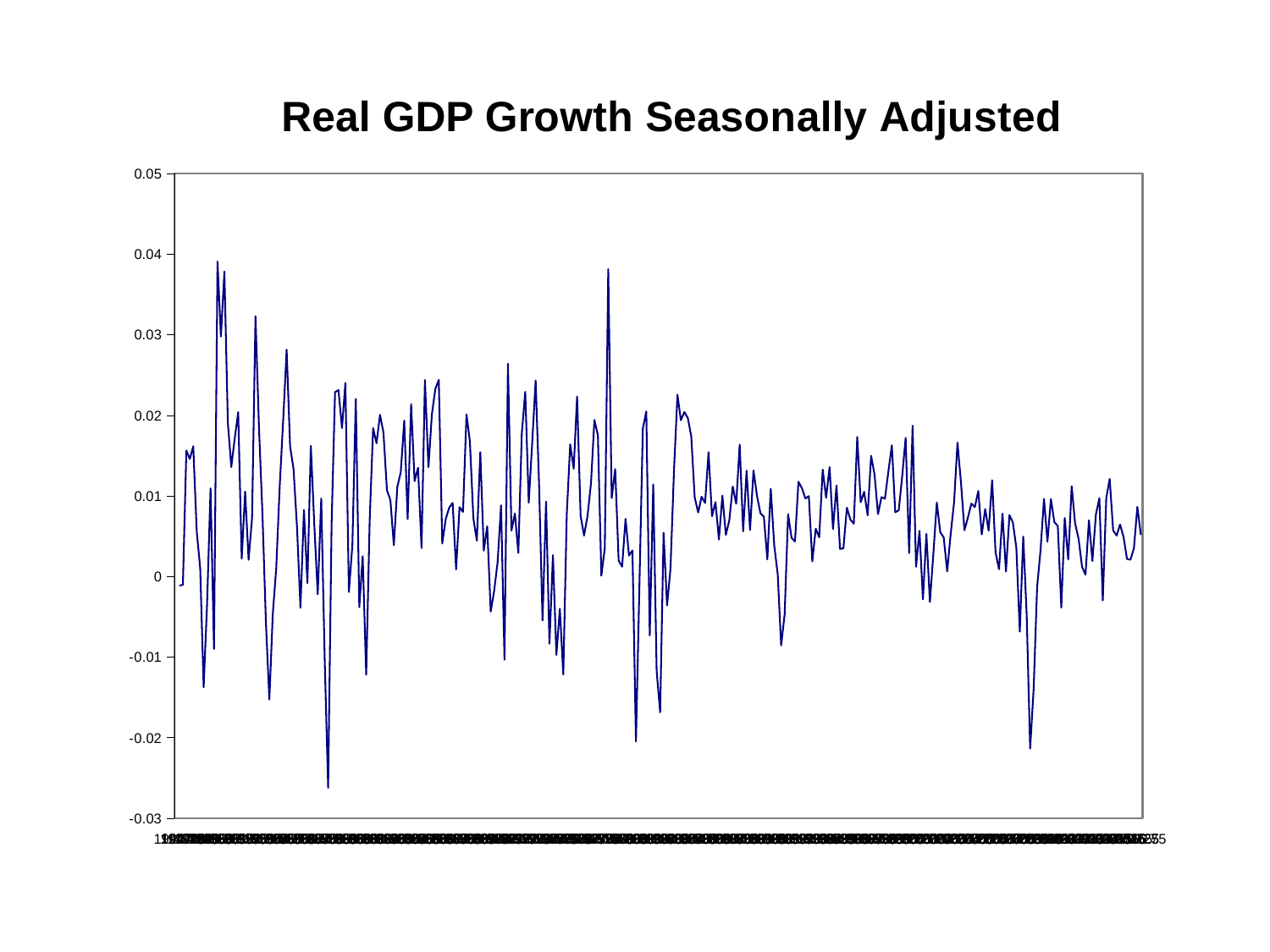

### Chart: Real GDP Growth Seasonally Adjusted

| Category |  |
|---|---|
| 1947 | None |
| 1947.25 | -0.001137891919613665 |
| 1947.5 | -0.0010355719871251168 |
| 1947.75 | 0.01562612108754724 |
| 1948 | 0.01458179854560715 |
| 1948.25 | 0.01615431250627175 |
| 1948.5 | 0.0055732431994917064 |
| 1948.75 | 0.0010323215860861268 |
| 1949 | -0.013753061337916428 |
| 1949.25 | -0.0033430662575071324 |
| 1949.5 | 0.010935589642418364 |
| 1949.75 | -0.008988266595397754 |
| 1950 | 0.03908256669479204 |
| 1950.25 | 0.0297739492431921 |
| 1950.5 | 0.037830002017790854 |
| 1950.75 | 0.019095566686404553 |
| 1951 | 0.013587224907952944 |
| 1951.25 | 0.017208426369077934 |
| 1951.5 | 0.020392068786097894 |
| 1951.75 | 0.0022125288200891546 |
| 1952 | 0.010536019149602893 |
| 1952.25 | 0.0020610065003685563 |
| 1952.5 | 0.0072211367000356574 |
| 1952.75 | 0.032300445015542856 |
| 1953 | 0.01843261724951173 |
| 1953.25 | 0.007780333040565246 |
| 1953.5 | -0.005645363380751611 |
| 1953.75 | -0.015277613655769962 |
| 1954 | -0.0046568614881845605 |
| 1954.25 | 0.0010674680279061377 |
| 1954.5 | 0.011276911708841375 |
| 1954.75 | 0.019309130107679984 |
| 1955 | 0.02815171455568155 |
| 1955.25 | 0.01615173804036818 |
| 1955.5 | 0.013329645975946214 |
| 1955.75 | 0.0060235713879013275 |
| 1956 | -0.0038913358896888184 |
| 1956.25 | 0.008233162327618615 |
| 1956.5 | -0.0008238560508964099 |
| 1956.75 | 0.01620850156913889 |
| 1957 | 0.006431568377068153 |
| 1957.25 | -0.0022094806189860705 |
| 1957.5 | 0.00967845293649816 |
| 1957.75 | -0.010310630810255184 |
| 1958 | -0.02623346322838671 |
| 1958.25 | 0.006542549759438465 |
| 1958.5 | 0.022882834662294904 |
| 1958.75 | 0.023124018340102026 |
| 1959 | 0.01841073209003863 |
| 1959.25 | 0.024031958453196722 |
| 1959.5 | -0.0019369353243039455 |
| 1959.75 | 0.003935592630247342 |
| 1960 | 0.022045791924576008 |
| 1960.25 | -0.0038174719549761704 |
| 1960.5 | 0.002503853388235555 |
| 1960.75 | -0.01219291281216428 |
| 1961 | 0.006792186019170643 |
| 1961.25 | 0.018396609651565754 |
| 1961.5 | 0.016540196613060942 |
| 1961.75 | 0.020061378772933125 |
| 1962 | 0.01787030698613634 |
| 1962.25 | 0.0107013466283572 |
| 1962.5 | 0.009472590196176967 |
| 1962.75 | 0.0038693839682668596 |
| 1963 | 0.011085201014980228 |
| 1963.25 | 0.01293641912386434 |
| 1963.5 | 0.019348325128133226 |
| 1963.75 | 0.00711846121263271 |
| 1964 | 0.021383095225578685 |
| 1964.25 | 0.011828371386430447 |
| 1964.5 | 0.013496924249190911 |
| 1964.75 | 0.003524536250507637 |
| 1965 | 0.02438157280510289 |
| 1965.25 | 0.013564484444634317 |
| 1965.5 | 0.020120185575285277 |
| 1965.75 | 0.02329014335706958 |
| 1966 | 0.024403499481479685 |
| 1966.25 | 0.004085031212140322 |
| 1966.5 | 0.007108894763291573 |
| 1966.75 | 0.008529835660892715 |
| 1967 | 0.009128453144642279 |
| 1967.25 | 0.0008782472599264679 |
| 1967.5 | 0.00860289613646259 |
| 1967.75 | 0.008007068887975421 |
| 1968 | 0.020109092102341464 |
| 1968.25 | 0.01673882518441694 |
| 1968.5 | 0.007178969702001936 |
| 1968.75 | 0.004447296110935639 |
| 1969 | 0.015422261551895744 |
| 1969.25 | 0.0032133498596689236 |
| 1969.5 | 0.006226986698772308 |
| 1969.75 | -0.004359057221851259 |
| 1970 | -0.0017829478541457888 |
| 1970.25 | 0.0017617409703891695 |
| 1970.5 | 0.008825511752906579 |
| 1970.75 | -0.010332351177636312 |
| 1971 | 0.026409432067769245 |
| 1971.25 | 0.005692967253702719 |
| 1971.5 | 0.0078058971017931356 |
| 1971.75 | 0.002914117179976472 |
| 1972 | 0.01776847497439249 |
| 1972.25 | 0.022904555395886206 |
| 1972.5 | 0.009160191242990834 |
| 1972.75 | 0.016474078003806625 |
| 1973 | 0.024324684744675196 |
| 1973.25 | 0.011273451495670272 |
| 1973.5 | -0.005454525473650662 |
| 1973.75 | 0.009288020937654906 |
| 1974 | -0.008346096942222658 |
| 1974.25 | 0.0026363592973179806 |
| 1974.5 | -0.00973180668572482 |
| 1974.75 | -0.00400525875652491 |
| 1975 | -0.01216962134471089 |
| 1975.25 | 0.0076796040730471304 |
| 1975.5 | 0.016402651421046244 |
| 1975.75 | 0.013375307040806916 |
| 1976 | 0.022335332644800587 |
| 1976.25 | 0.0075358306887025606 |
| 1976.5 | 0.005074543081077465 |
| 1976.75 | 0.007476637614322712 |
| 1977 | 0.01156824125460787 |
| 1977.25 | 0.019433339834161956 |
| 1977.5 | 0.01753519189524333 |
| 1977.75 | 9.970255412916629e-05 |
| 1978 | 0.0034833415552135705 |
| 1978.25 | 0.03814255692520874 |
| 1978.5 | 0.009723058842315169 |
| 1978.75 | 0.013327676971265134 |
| 1979 | 0.0019761468467969223 |
| 1979.25 | 0.0012117635747692646 |
| 1979.5 | 0.0071628335547462285 |
| 1979.75 | 0.0025864074151797922 |
| 1980 | 0.003223630447260817 |
| 1980.25 | -0.020484556027941636 |
| 1980.5 | -0.0015185318561261596 |
| 1980.75 | 0.018364235710130572 |
| 1981 | 0.02047738810280464 |
| 1981.25 | -0.007320610474407019 |
| 1981.5 | 0.011411272337953804 |
| 1981.75 | -0.011745304104442411 |
| 1982 | -0.016860913523190746 |
| 1982.25 | 0.005421570129172437 |
| 1982.5 | -0.0036008348516922695 |
| 1982.75 | 0.0009707317459639597 |
| 1983 | 0.013021077073846143 |
| 1983.25 | 0.022561359767738765 |
| 1983.5 | 0.01938493028716337 |
| 1983.75 | 0.020416970075901375 |
| 1984 | 0.019672394620616984 |
| 1984.25 | 0.01740912736469724 |
| 1984.5 | 0.009792251355206005 |
| 1984.75 | 0.007941128370662298 |
| 1985 | 0.00988874897535652 |
| 1985.25 | 0.00911556613838016 |
| 1985.5 | 0.015441526844302444 |
| 1985.75 | 0.007470199628874852 |
| 1986 | 0.009227836554757118 |
| 1986.25 | 0.004575787116042562 |
| 1986.5 | 0.010026549796043227 |
| 1986.75 | 0.005164772405381157 |
| 1987 | 0.006966045301901147 |
| 1987.25 | 0.011157040303325871 |
| 1987.5 | 0.009025654306123343 |
| 1987.75 | 0.016376568831942606 |
| 1988 | 0.0056036702670709815 |
| 1988.25 | 0.013127988026361948 |
| 1988.5 | 0.005758875472862357 |
| 1988.75 | 0.013162699099920516 |
| 1989 | 0.010029780299589675 |
| 1989.25 | 0.007833386750048632 |
| 1989.5 | 0.007432865970198321 |
| 1989.75 | 0.00211518202118377 |
| 1990 | 0.010889399799268062 |
| 1990.25 | 0.0038597165403366773 |
| 1990.5 | 0.00024491250066738246 |
| 1990.75 | -0.008551694534506993 |
| 1991 | -0.004703772809362405 |
| 1991.25 | 0.007730375574858783 |
| 1991.5 | 0.004790174247123247 |
| 1991.75 | 0.004345972372737705 |
| 1992 | 0.01175355603766981 |
| 1992.25 | 0.010955877716160245 |
| 1992.5 | 0.009678173586459948 |
| 1992.75 | 0.00996819100309132 |
| 1993 | 0.001869298389316043 |
| 1993.25 | 0.005924626676137024 |
| 1993.5 | 0.004861529904946593 |
| 1993.75 | 0.01326414925428665 |
| 1994 | 0.009762108687887405 |
| 1994.25 | 0.013571549544458605 |
| 1994.5 | 0.005882637000423685 |
| 1994.75 | 0.0112845206627874 |
| 1995 | 0.0034161924838933544 |
| 1995.25 | 0.0034835999403597384 |
| 1995.5 | 0.008528941224083653 |
| 1995.75 | 0.0070668912943059325 |
| 1996 | 0.00654392322588393 |
| 1996.25 | 0.0173104365076604 |
| 1996.5 | 0.009207767761154173 |
| 1996.75 | 0.010512174460082235 |
| 1997 | 0.007588162570010937 |
| 1997.25 | 0.014978427346161283 |
| 1997.5 | 0.01264705976883107 |
| 1997.75 | 0.007728062174061634 |
| 1998 | 0.009844075678042685 |
| 1998.25 | 0.0096518888198176 |
| 1998.5 | 0.013002321230439762 |
| 1998.75 | 0.016282108466684875 |
| 1999 | 0.007954212377240921 |
| 1999.25 | 0.008209151661066727 |
| 1999.5 | 0.012510754814679004 |
| 1999.75 | 0.01720426778715911 |
| 2000 | 0.0029008544634727684 |
| 2000.25 | 0.01870876479328487 |
| 2000.5 | 0.001206339778519805 |
| 2000.75 | 0.005663004021718265 |
| 2001 | -0.002843311844223706 |
| 2001.25 | 0.005285257790962561 |
| 2001.5 | -0.0031678014229186147 |
| 2001.75 | 0.002774342282508613 |
| 2002 | 0.009166613333032814 |
| 2002.25 | 0.005498685851431873 |
| 2002.5 | 0.004859035898004294 |
| 2002.75 | 0.0006327209525966992 |
| 2003 | 0.0051701967819575145 |
| 2003.25 | 0.00923495962998544 |
| 2003.5 | 0.016611439670786154 |
| 2003.75 | 0.011620473425411504 |
| 2004 | 0.005734264953529689 |
| 2004.25 | 0.00730066546561936 |
| 2004.5 | 0.009049704061022013 |
| 2004.75 | 0.008610192423800456 |
| 2005 | 0.01060278386826674 |
| 2005.25 | 0.005206613393372805 |
| 2005.5 | 0.008368367267486576 |
| 2005.75 | 0.00569332992025906 |
| 2006 | 0.011943640310116521 |
| 2006.25 | 0.002986029669569845 |
| 2006.5 | 0.0008906489308362353 |
| 2006.75 | 0.007796898244485817 |
| 2007 | 0.0006181456507174943 |
| 2007.25 | 0.007623993877343693 |
| 2007.5 | 0.006703140233797811 |
| 2007.75 | 0.0035616119011763203 |
| 2008 | -0.006847118410345132 |
| 2008.25 | 0.00495095290257197 |
| 2008.5 | -0.004809923860428 |
| 2008.75 | -0.021352351498766353 |
| 2009 | -0.013954357408460183 |
| 2009.25 | -0.001350476700693548 |
| 2009.5 | 0.0032616926416793035 |
| 2009.75 | 0.009632334946619636 |
| 2010 | 0.004316104234490581 |
| 2010.25 | 0.00961483623888526 |
| 2010.5 | 0.006731710978321814 |
| 2010.75 | 0.006278454037461856 |
| 2011 | -0.0038698518799868964 |
| 2011.25 | 0.007251236121973648 |
| 2011.5 | 0.0020992520379721213 |
| 2011.75 | 0.011201186907936034 |
| 2012 | 0.0066073537779391955 |
| 2012.25 | 0.004658545487751908 |
| 2012.5 | 0.001197012815648435 |
| 2012.75 | 0.00022753054695812125 |
| 2013 | 0.00696979781081275 |
| 2013.25 | 0.0019152955376977587 |
| 2013.5 | 0.007682249642593675 |
| 2013.75 | 0.009708937669570261 |
| 2014 | -0.0029739185987747163 |
| 2014.25 | 0.00971955148759207 |
| 2014.5 | 0.01210817629405625 |
| 2014.75 | 0.005712318669164773 |
| 2015 | 0.005071539137947667 |
| 2015.25 | 0.006445468839007873 |
| 2015.5 | 0.0049163798306075535 |
| 2015.75 | 0.0021732804435643516 |
| 2016 | 0.0020778000975383293 |
| 2016.25 | 0.003509718747993773 |
| 2016.5 | 0.008640075844127182 |
| 2016.75 | 0.005146059543243098 |
#